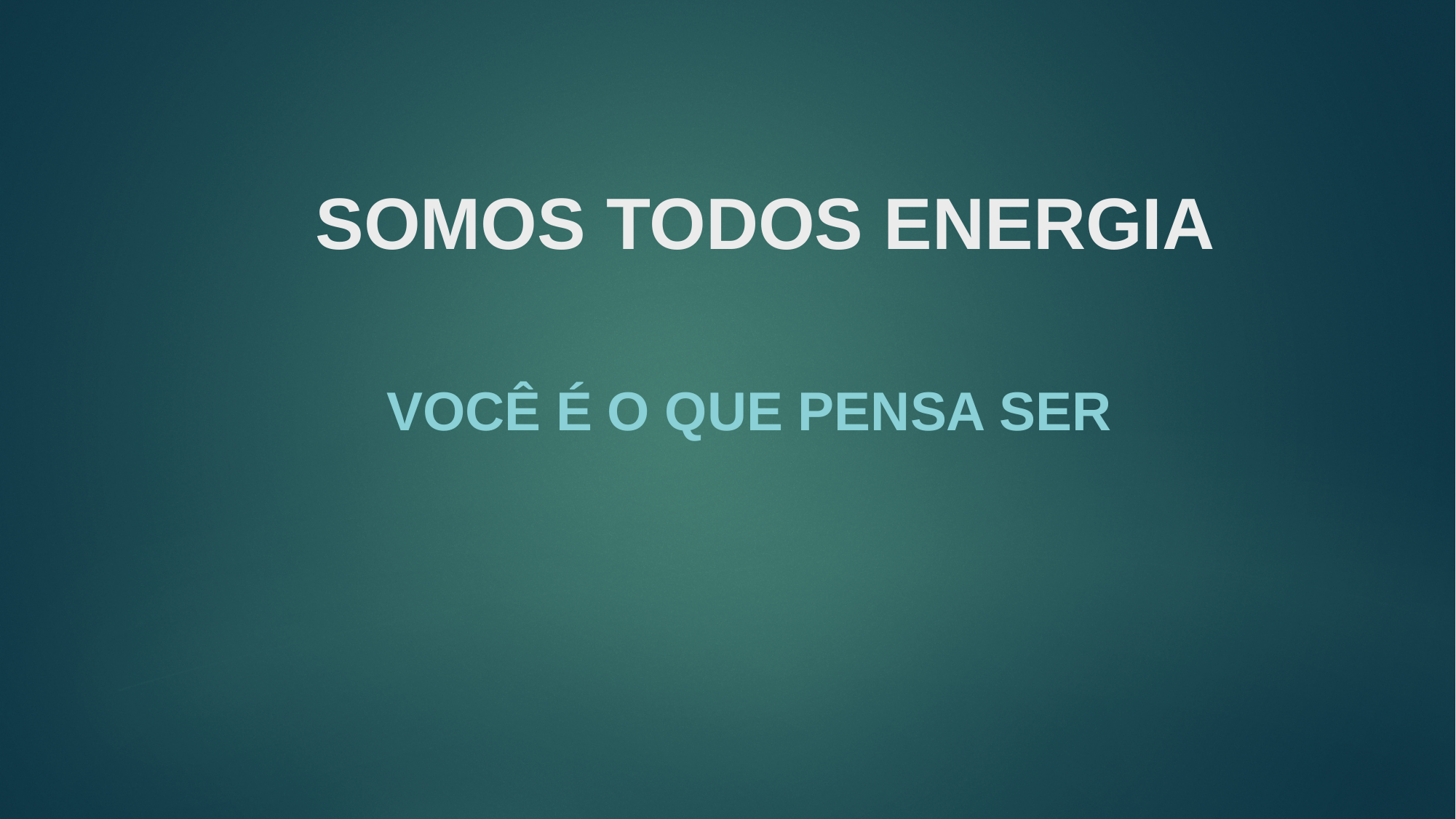

# SOMOS TODOS ENERGIA
Você é o que pensa ser